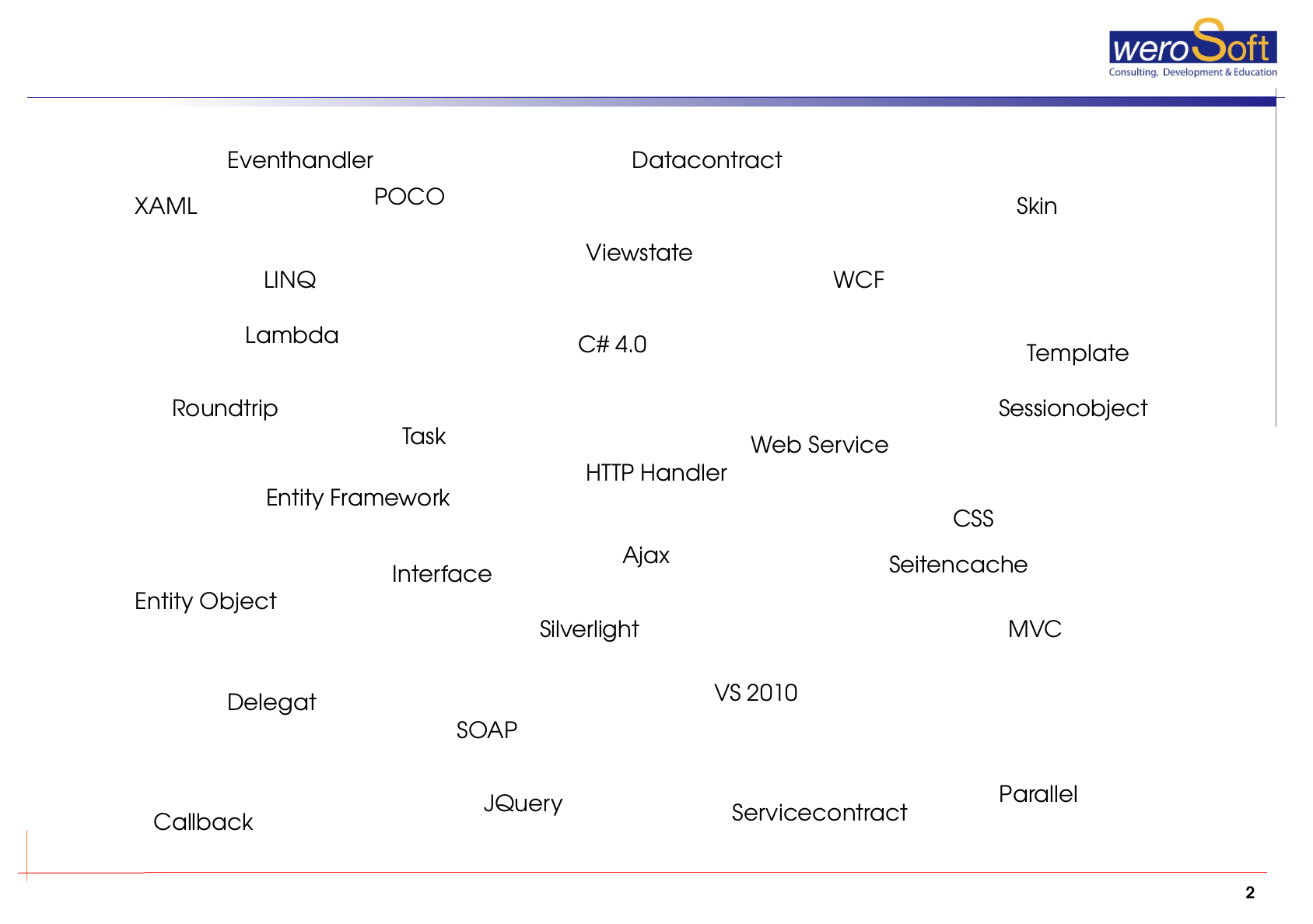

Eventhandler
Datacontract
POCO
XAML
Skin
Viewstate
LINQ
WCF
Lambda
C# 4.0
Template
Roundtrip
Sessionobject
Task
Web Service
HTTP Handler
Entity Framework
CSS
Ajax
Seitencache
Interface
Entity Object
Silverlight
MVC
VS 2010
Delegat
SOAP
Parallel
JQuery
Servicecontract
Callback
2